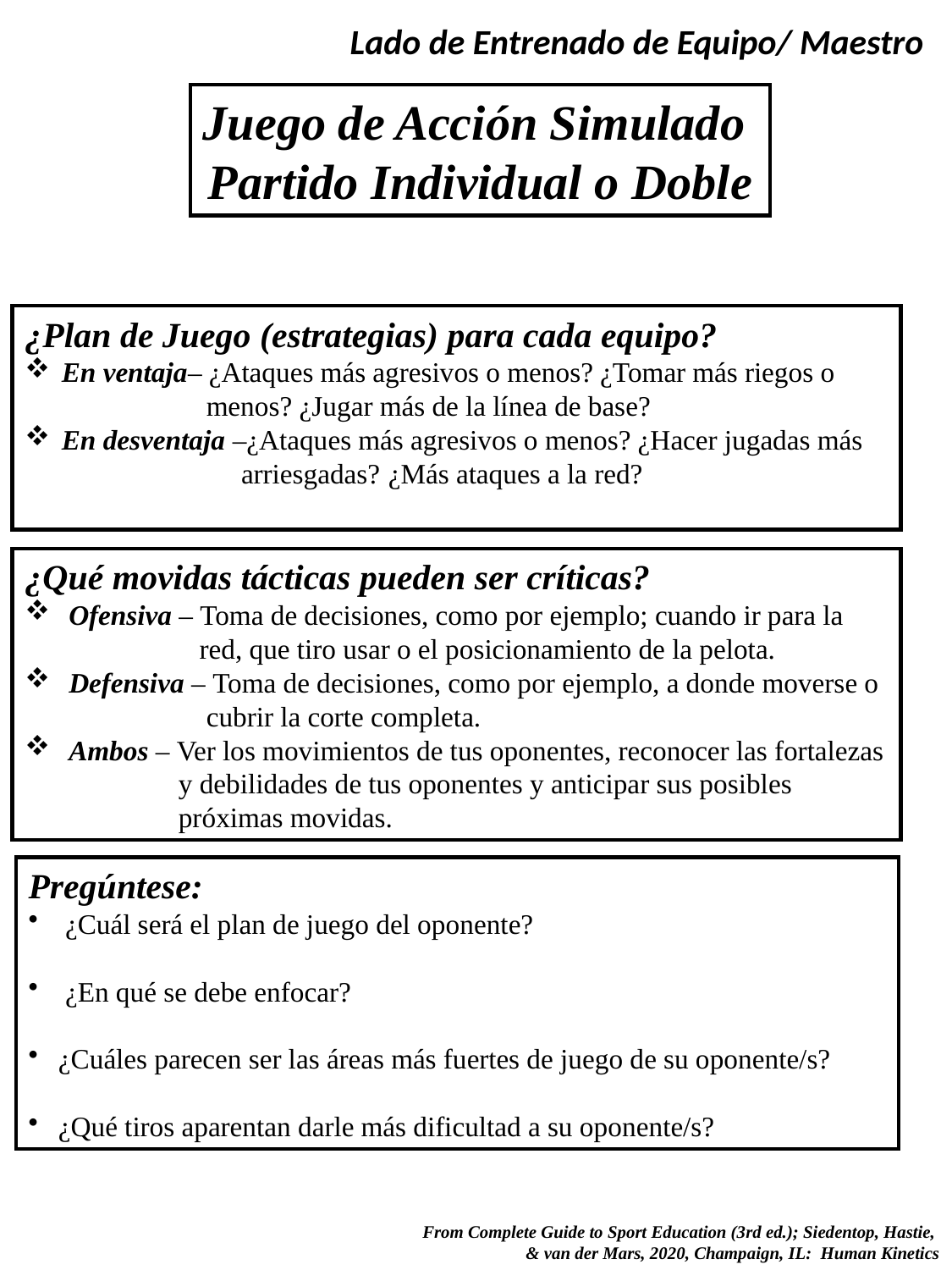

Lado de Entrenado de Equipo/ Maestro
Juego de Acción Simulado
Partido Individual o Doble
¿Plan de Juego (estrategias) para cada equipo?
 En ventaja– ¿Ataques más agresivos o menos? ¿Tomar más riegos o
                          menos? ¿Jugar más de la línea de base?
 En desventaja –¿Ataques más agresivos o menos? ¿Hacer jugadas más
                               arriesgadas? ¿Más ataques a la red?

¿Qué movidas tácticas pueden ser críticas?
  Ofensiva – Toma de decisiones, como por ejemplo; cuando ir para la
                         red, que tiro usar o el posicionamiento de la pelota.
  Defensiva – Toma de decisiones, como por ejemplo, a donde moverse o
                          cubrir la corte completa.
  Ambos – Ver los movimientos de tus oponentes, reconocer las fortalezas
                      y debilidades de tus oponentes y anticipar sus posibles
                      próximas movidas.
Pregúntese:
 ¿Cuál será el plan de juego del oponente?

 ¿En qué se debe enfocar?

¿Cuáles parecen ser las áreas más fuertes de juego de su oponente/s?

¿Qué tiros aparentan darle más dificultad a su oponente/s?
 From Complete Guide to Sport Education (3rd ed.); Siedentop, Hastie,
& van der Mars, 2020, Champaign, IL:  Human Kinetics